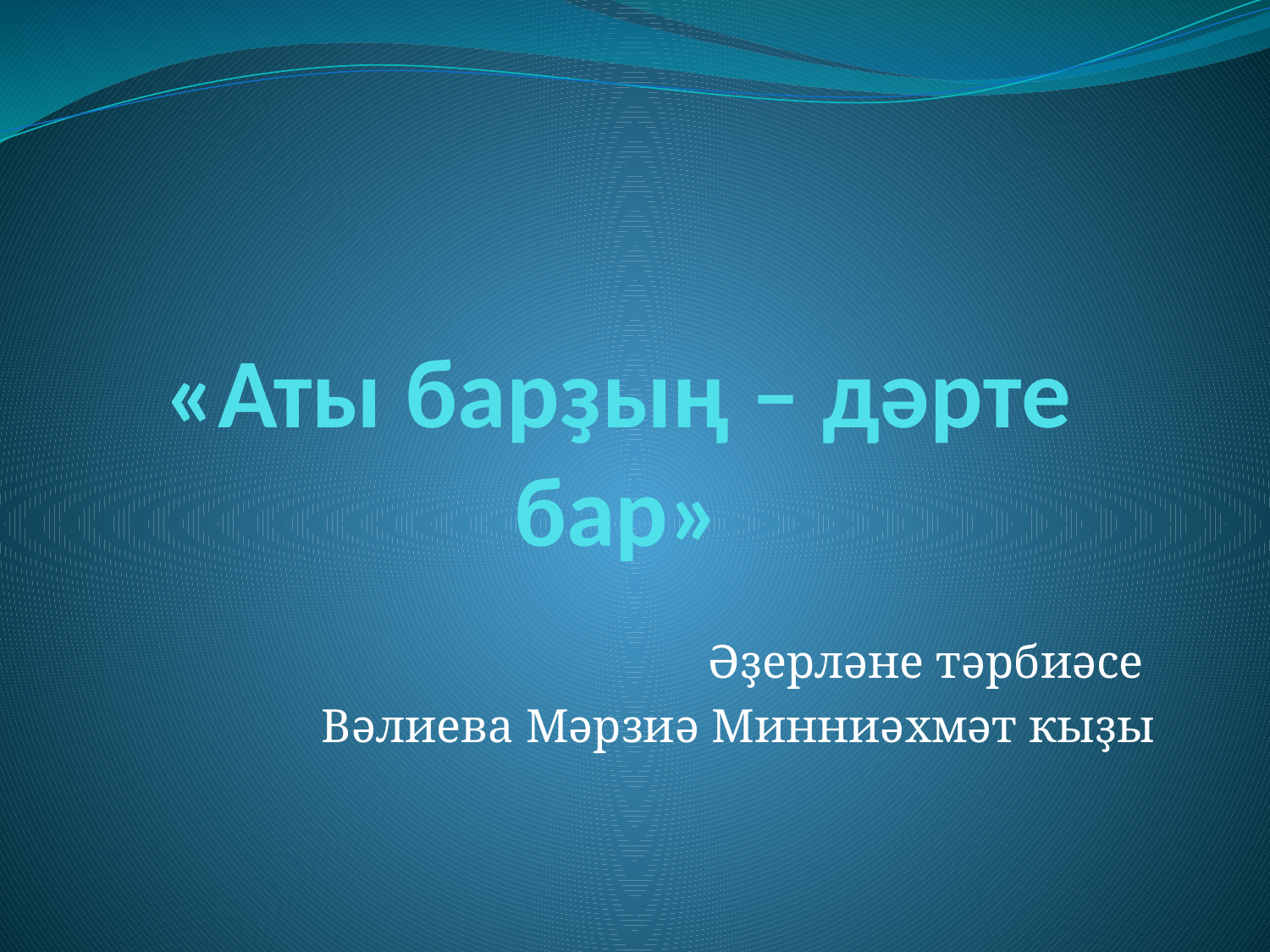

# «Аты барҙың – дәрте бар»
Әҙерләне тәрбиәсе
Вәлиева Мәрзиә Минниәхмәт кыҙы